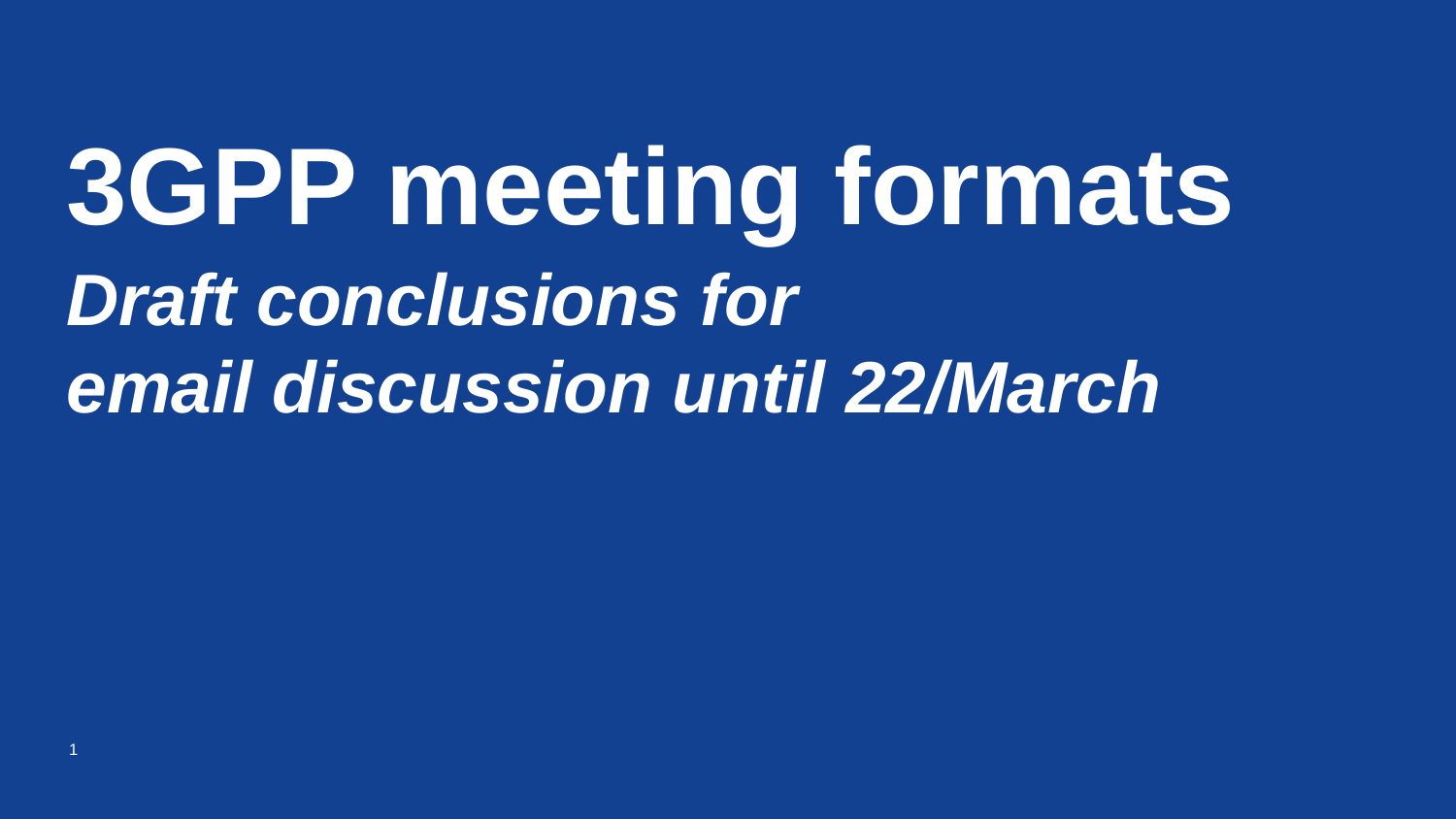

3GPP meeting formats
Draft conclusions for
email discussion until 22/March